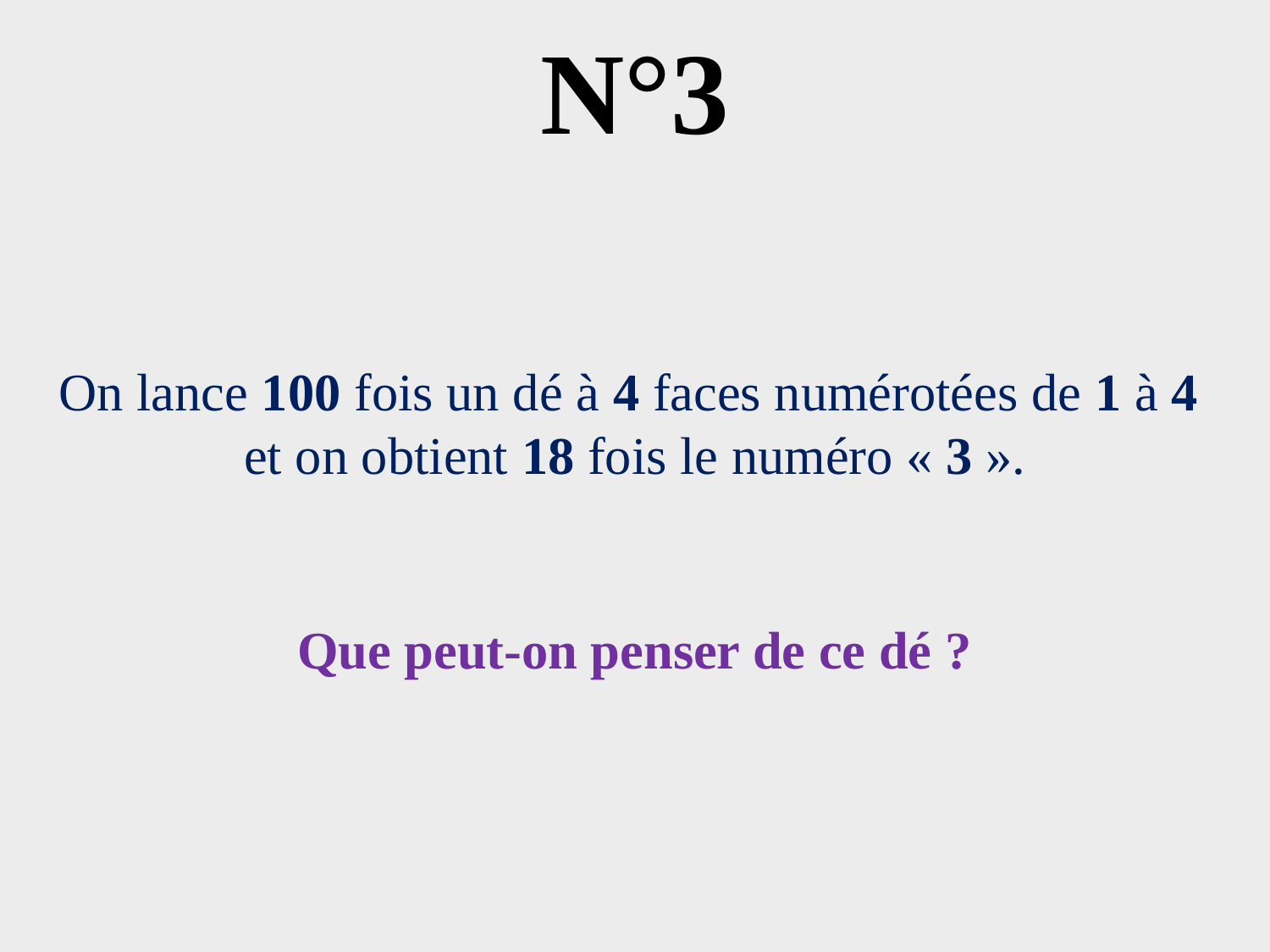

# N°3
On lance 100 fois un dé à 4 faces numérotées de 1 à 4
et on obtient 18 fois le numéro « 3 ».

Que peut-on penser de ce dé ?